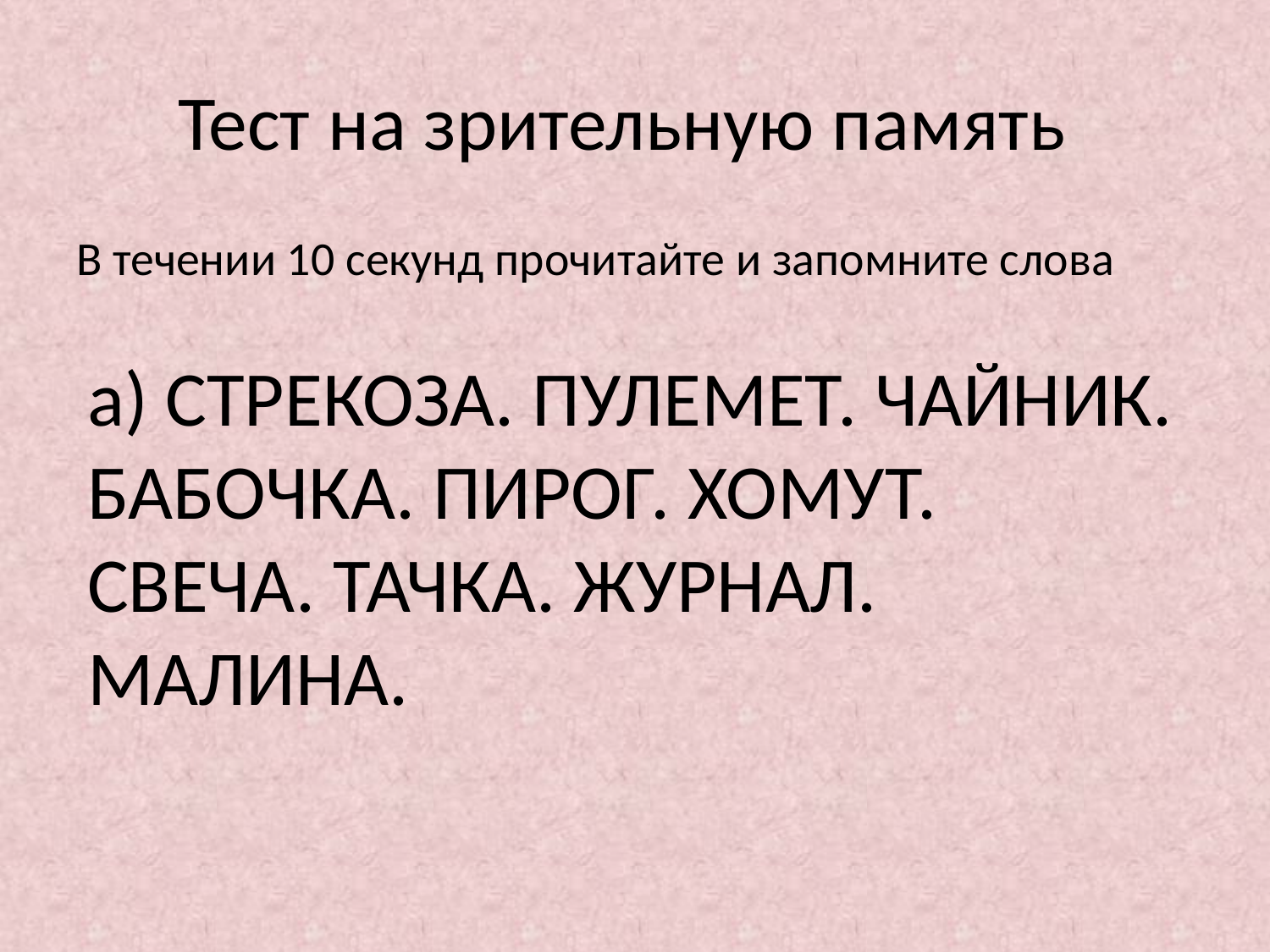

# Тест на зрительную память
В течении 10 секунд прочитайте и запомните слова
а) СТРЕКОЗА. ПУЛЕМЕТ. ЧАЙНИК. БАБОЧКА. ПИРОГ. ХОМУТ. СВЕЧА. ТАЧКА. ЖУРНАЛ. МАЛИНА.